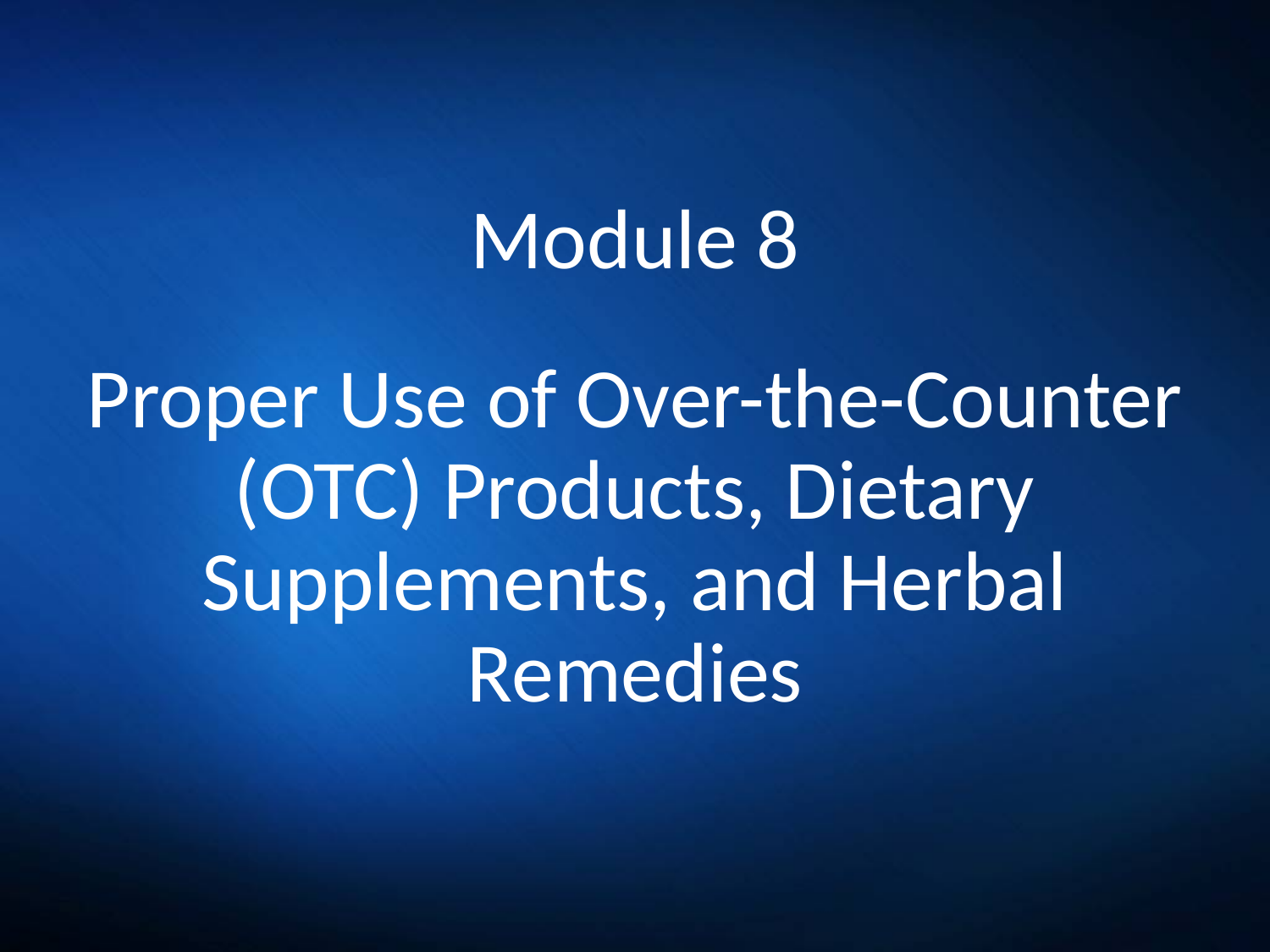

Module 8

Proper Use of Over-the-Counter (OTC) Products, Dietary Supplements, and Herbal Remedies